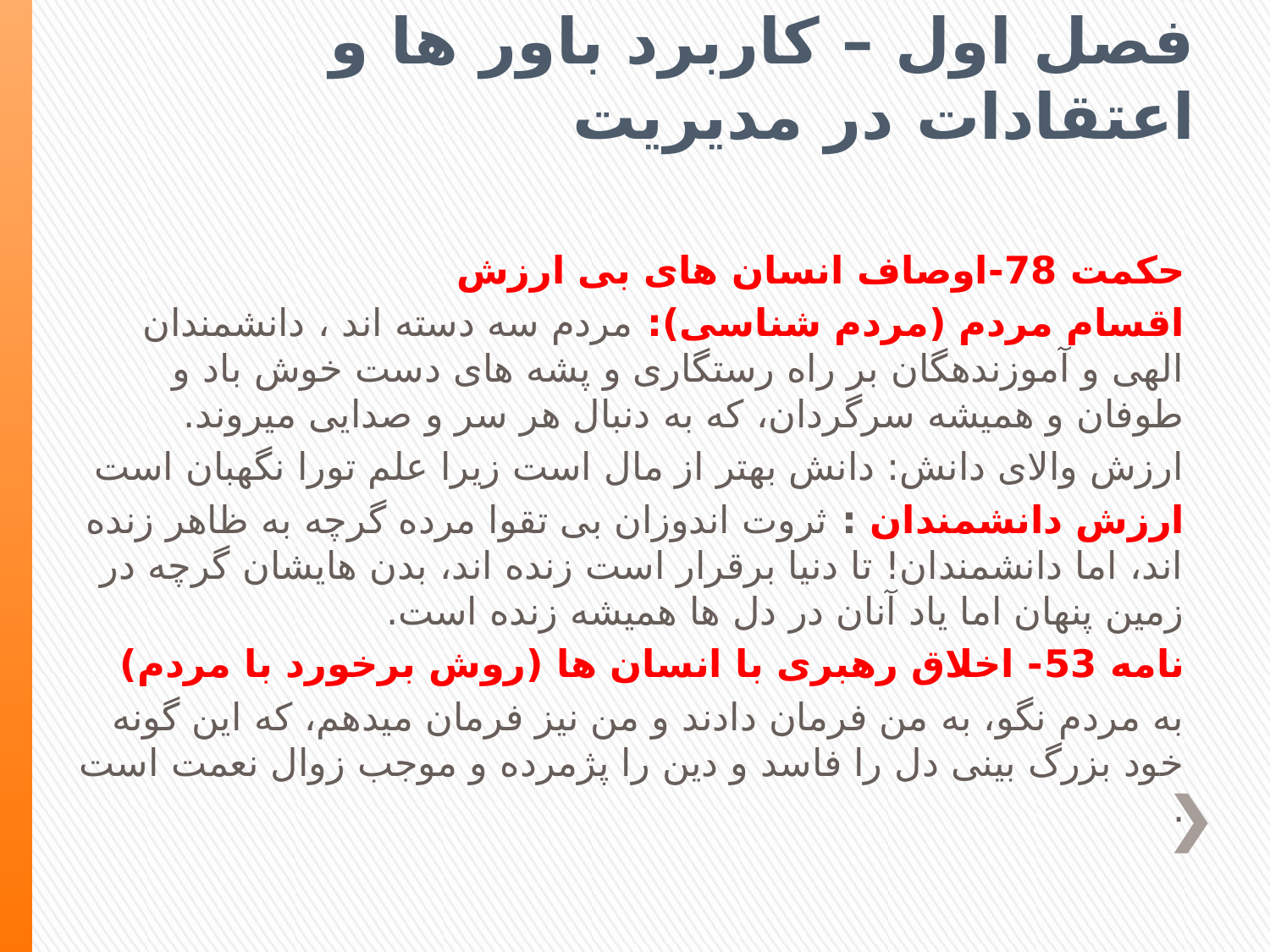

# فصل اول – کاربرد باور ها و اعتقادات در مدیریت

حکمت 78-اوصاف انسان های بی ارزش
اقسام مردم (مردم شناسی): مردم سه دسته اند ، دانشمندان الهی و آموزنده‏گان بر راه رستگاری و پشه های دست خوش باد و طوفان و همیشه سرگردان، که به دنبال هر سر و صدایی می‏روند.
ارزش والای دانش: دانش بهتر از مال است زیرا علم تورا نگهبان است
ارزش دانشمندان : ثروت اندوزان بی تقوا مرده گرچه به ظاهر زنده اند، اما دانشمندان! تا دنیا برقرار است زنده اند، بدن هایشان گرچه در زمین پنهان اما یاد آنان در دل ها همیشه زنده است.
نامه 53- اخلاق رهبری با انسان ها (روش برخورد با مردم)
به مردم نگو، به من فرمان دادند و من نیز فرمان میدهم، که این گونه خود بزرگ بینی دل را فاسد و دین را پژمرده و موجب زوال نعمت است .